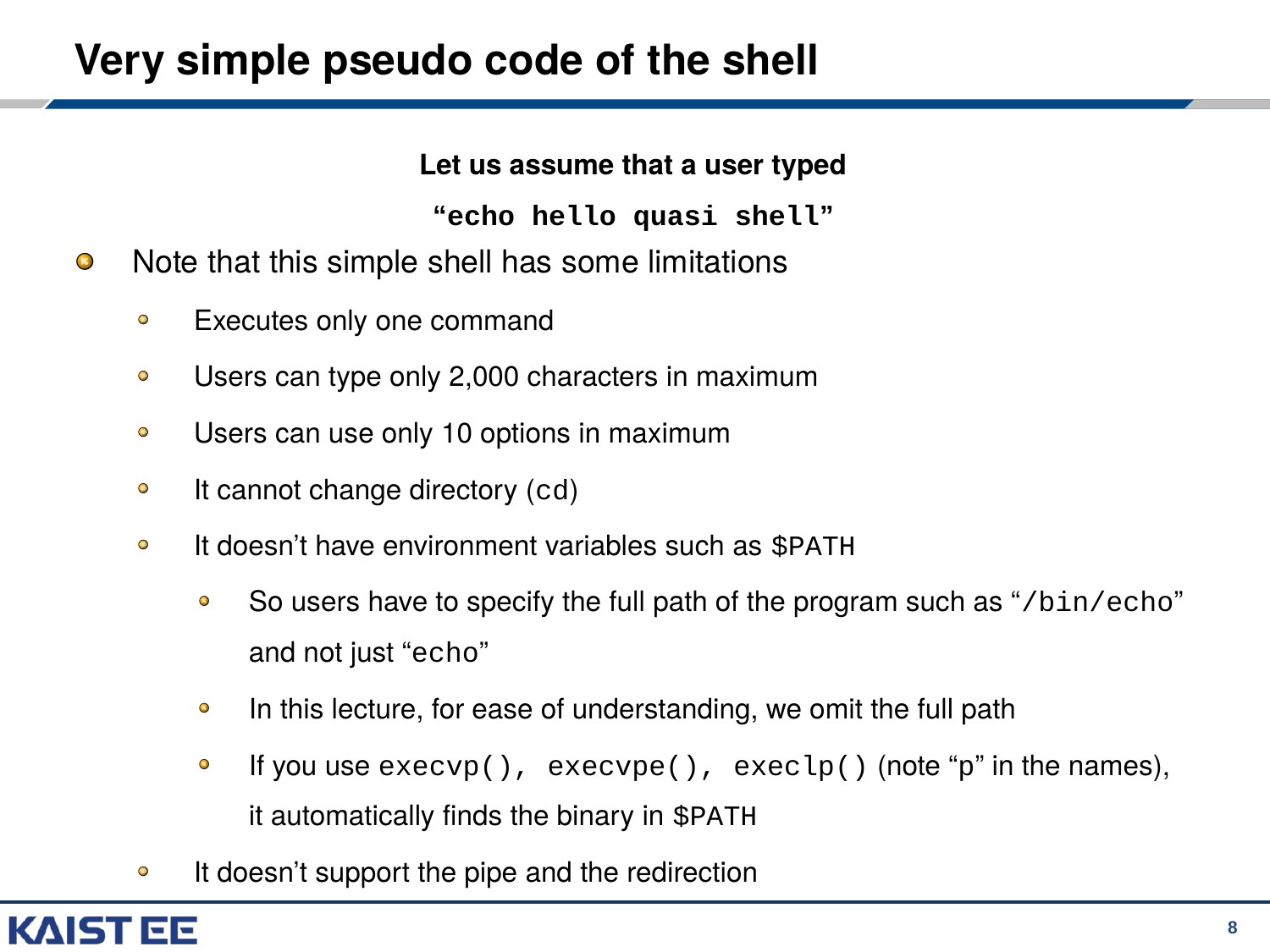

# Very simple pseudo code of the shell
Let us assume that a user typed
“echo hello quasi shell”
Note that this simple shell has some limitations
Executes only one command
Users can type only 2,000 characters in maximum
Users can use only 10 options in maximum
It cannot change directory (cd)
It doesn’t have environment variables such as $PATH
So users have to specify the full path of the program such as “/bin/echo” and not just “echo”
In this lecture, for ease of understanding, we omit the full path
If you use execvp(), execvpe(), execlp() (note “p” in the names), it automatically finds the binary in $PATH
It doesn’t support the pipe and the redirection